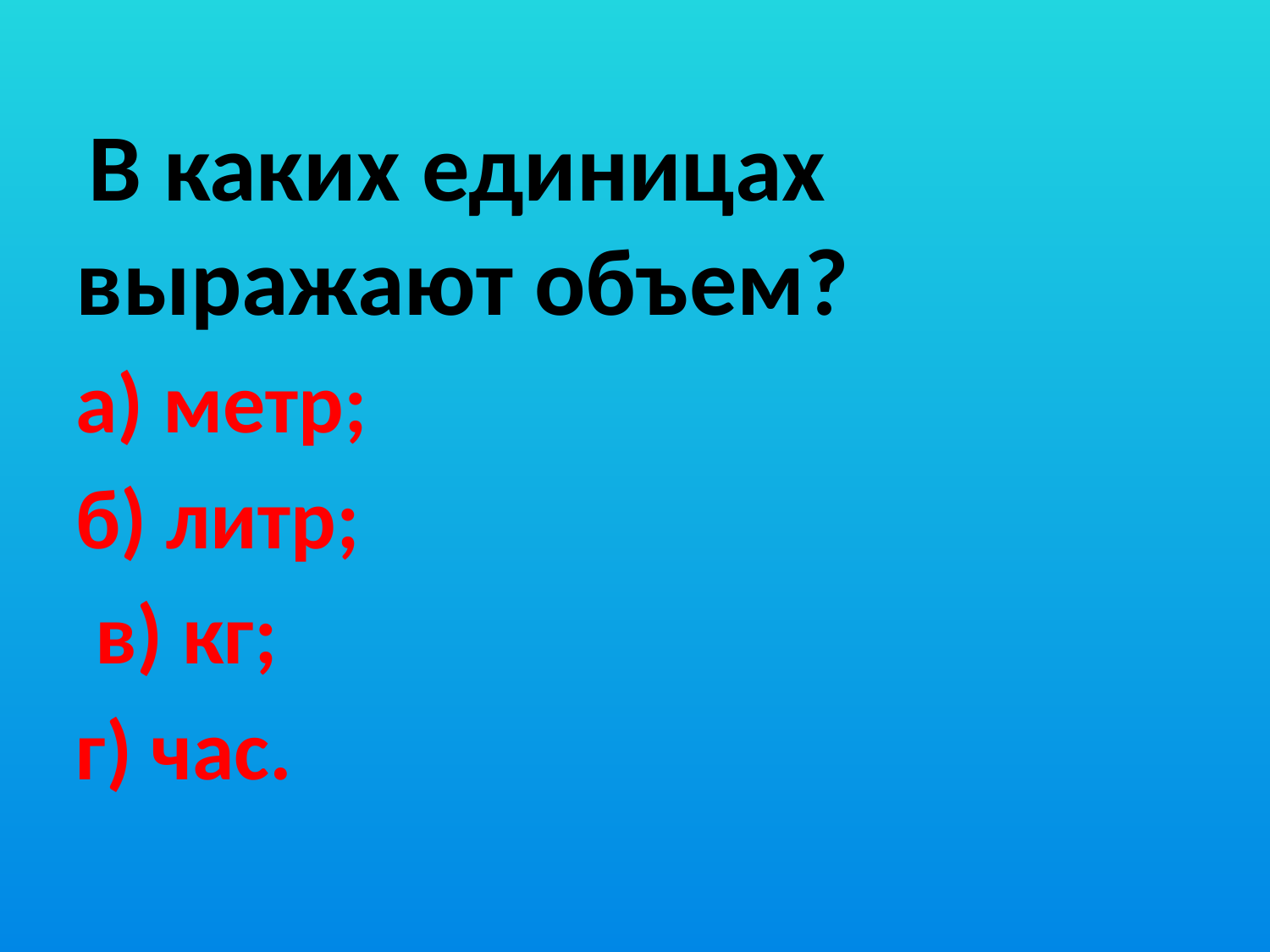

В каких единицах выражают объем?
а) метр;
б) литр;
 в) кг;
г) час.